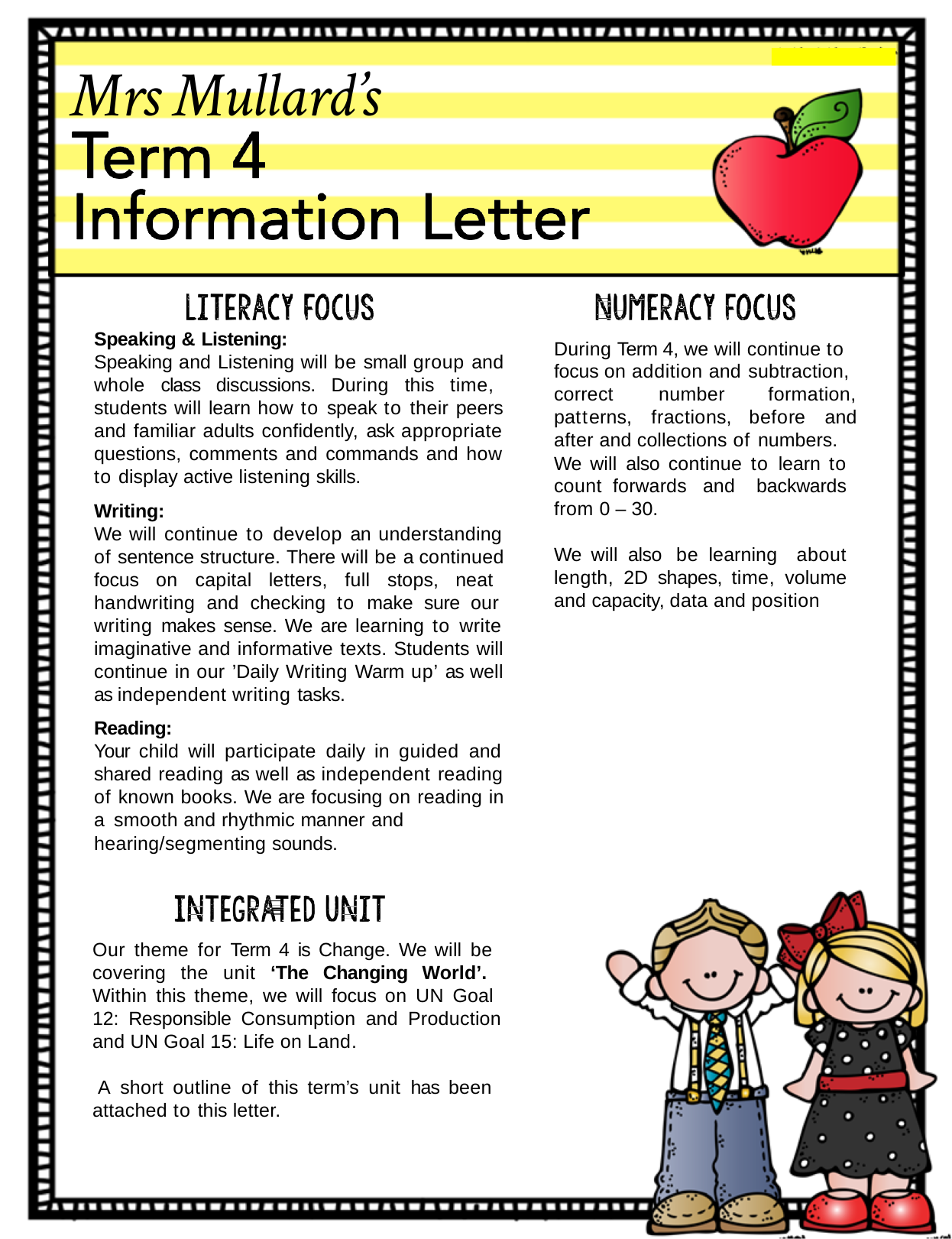

# Mrs Mullard’s

Speaking & Listening:
Speaking and Listening will be small group and  whole class discussions. During this time,  students will learn how to speak to their peers  and familiar adults confidently, ask appropriate  questions, comments and commands and how  to display active listening skills.
Writing:
We will continue to develop an understanding  of sentence structure. There will be a continued  focus on capital letters, full stops, neat  handwriting and checking to make sure our  writing makes sense. We are learning to write  imaginative and informative texts. Students will  continue in our ’Daily Writing Warm up’ as well  as independent writing tasks.
Reading:
Your child will participate daily in guided and  shared reading as well as independent reading  of known books. We are focusing on reading in  a smooth and rhythmic manner and
hearing/segmenting sounds.
During Term 4, we will continue to  focus on addition and subtraction,
correct	number	formation,
patterns,	fractions,	before	and
after and collections of numbers.
We will also continue to learn to  count forwards and  backwards  from 0 – 30.
We will also be learning  about  length, 2D shapes, time, volume  and capacity, data and position

Our theme for Term 4 is Change. We will be  covering the unit ‘The Changing World’.  Within this theme, we will focus on UN Goal  12: Responsible Consumption and Production and UN Goal 15: Life on Land.
A short outline of this term’s unit has been  attached to this letter.